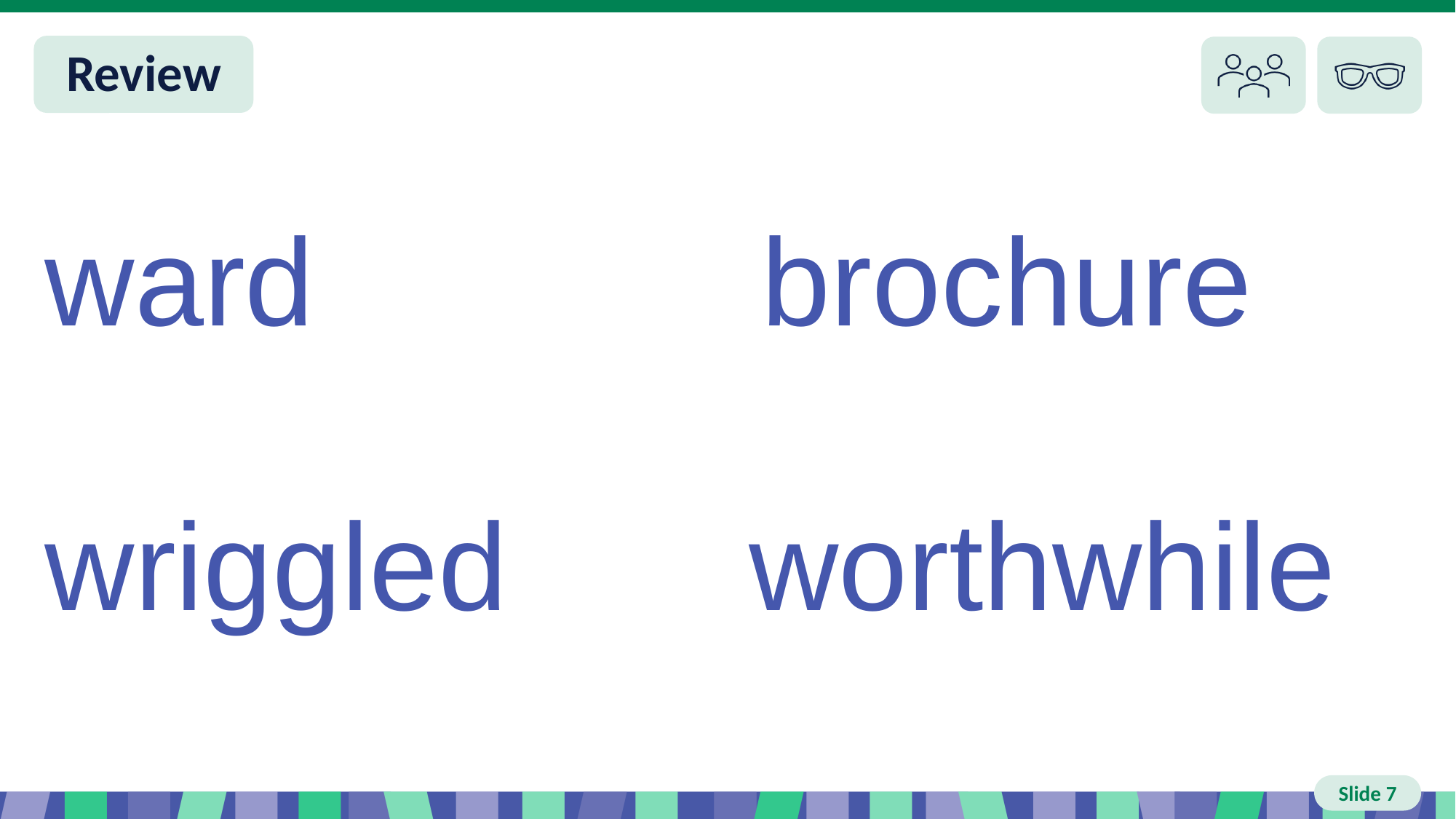

Slide  7 Review You do
ward             brochure
wriggled       worthwhile